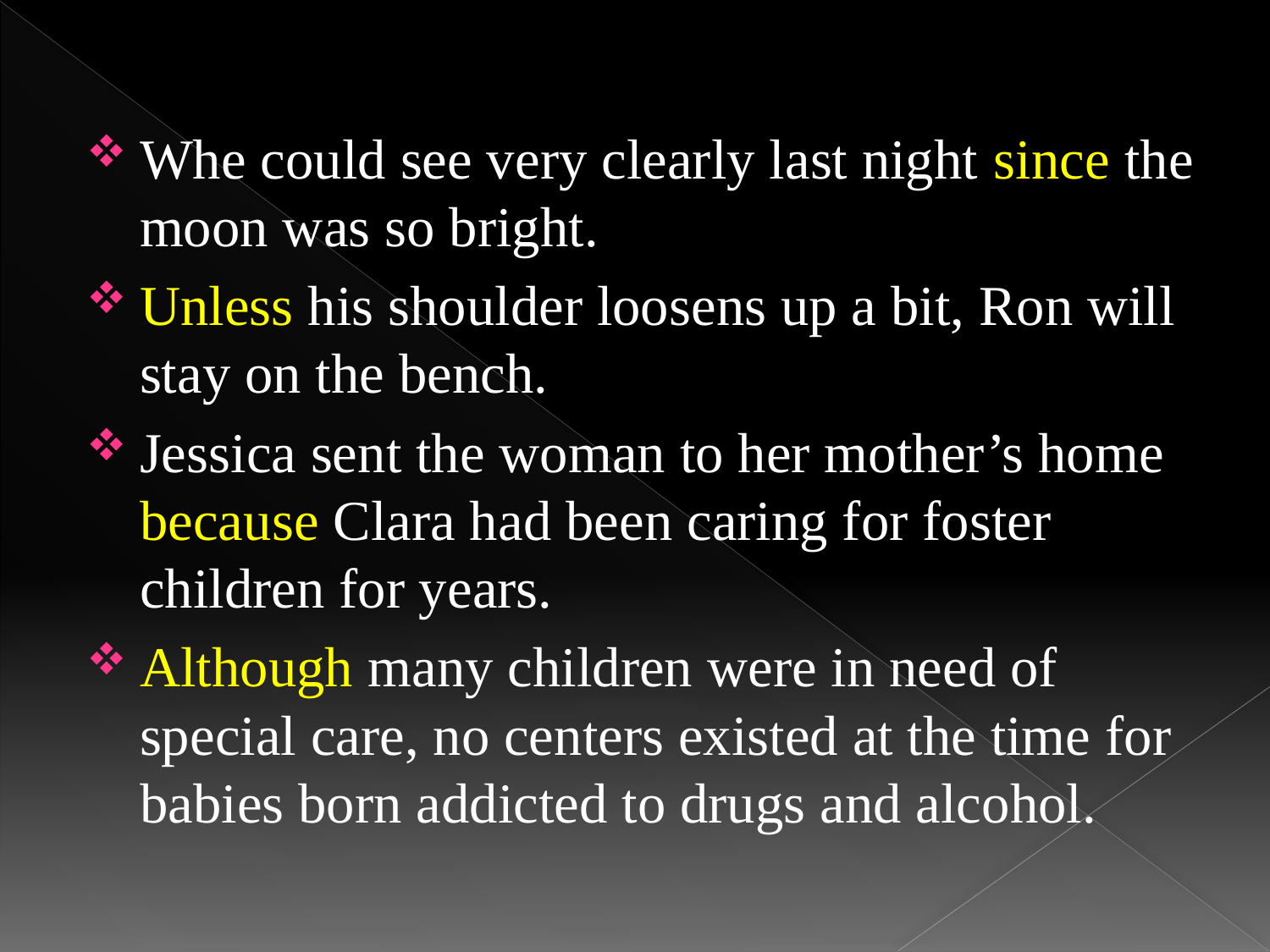

Whe could see very clearly last night since the moon was so bright.
Unless his shoulder loosens up a bit, Ron will stay on the bench.
Jessica sent the woman to her mother’s home because Clara had been caring for foster children for years.
Although many children were in need of special care, no centers existed at the time for babies born addicted to drugs and alcohol.